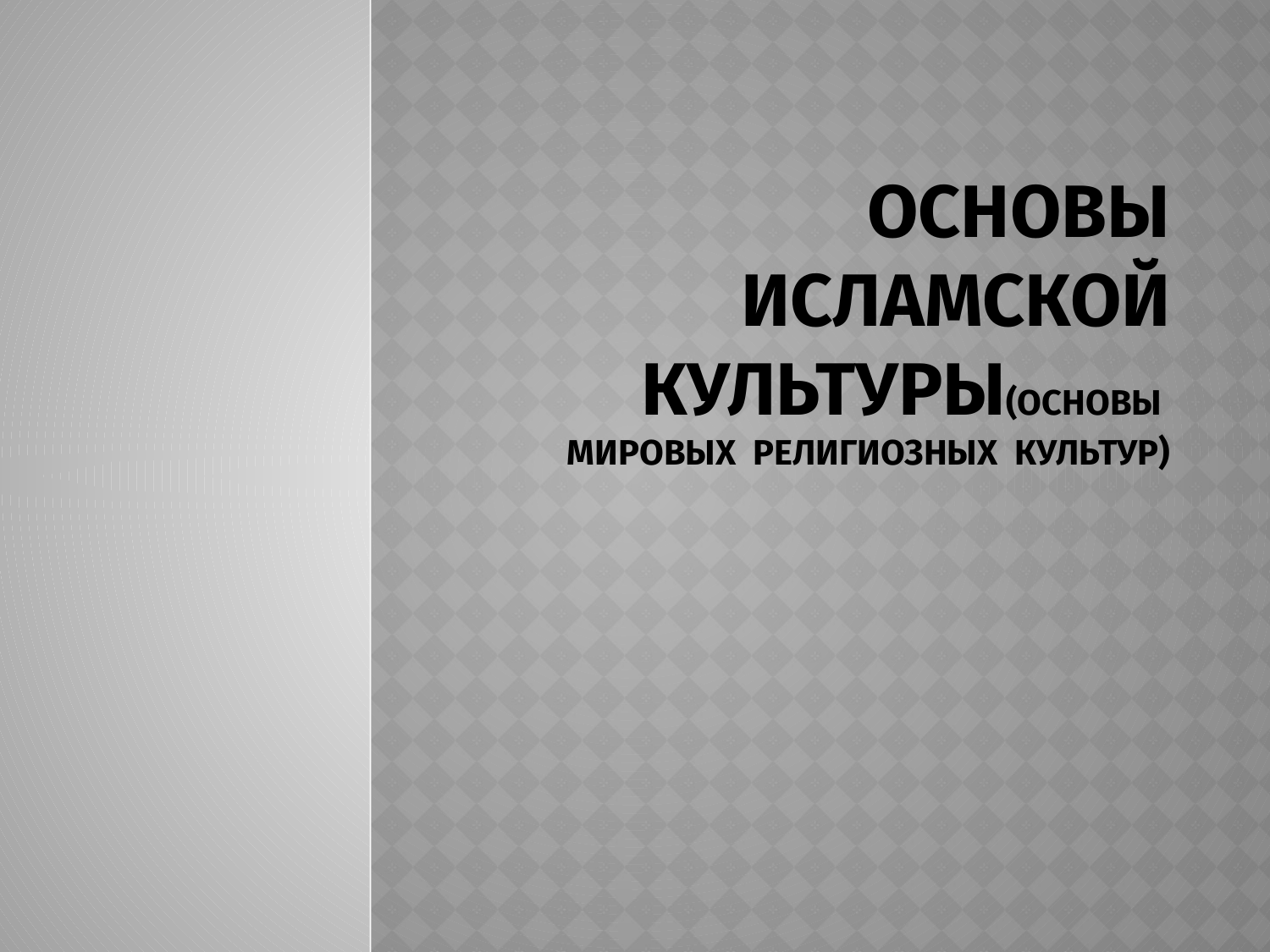

# Основы исламской культуры(основы  мировых  религиозных  культур)